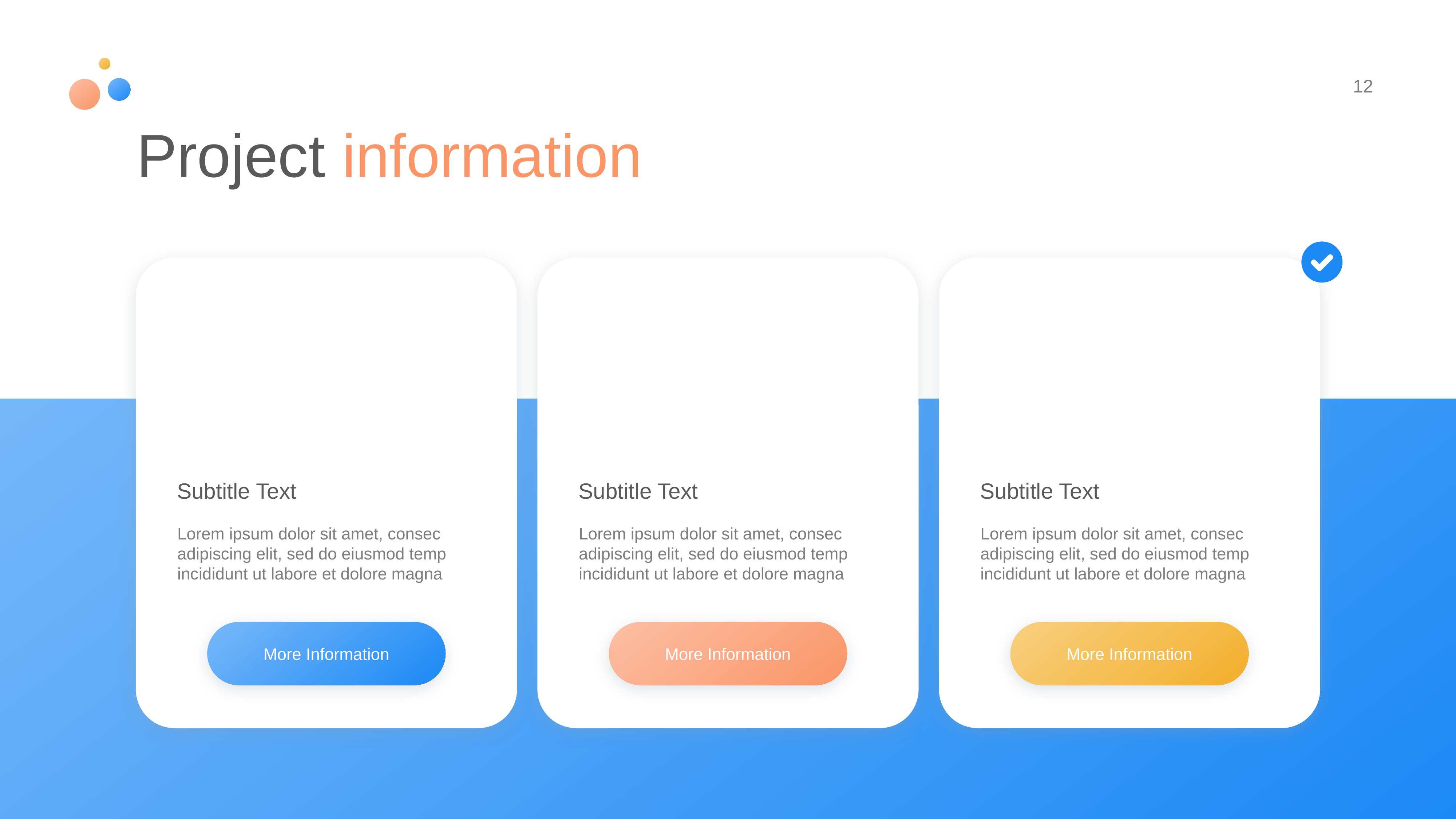

12
Project information

Subtitle Text
Subtitle Text
Subtitle Text
Lorem ipsum dolor sit amet, consec adipiscing elit, sed do eiusmod temp incididunt ut labore et dolore magna
Lorem ipsum dolor sit amet, consec adipiscing elit, sed do eiusmod temp incididunt ut labore et dolore magna
Lorem ipsum dolor sit amet, consec adipiscing elit, sed do eiusmod temp incididunt ut labore et dolore magna

More Information
More Information
More Information